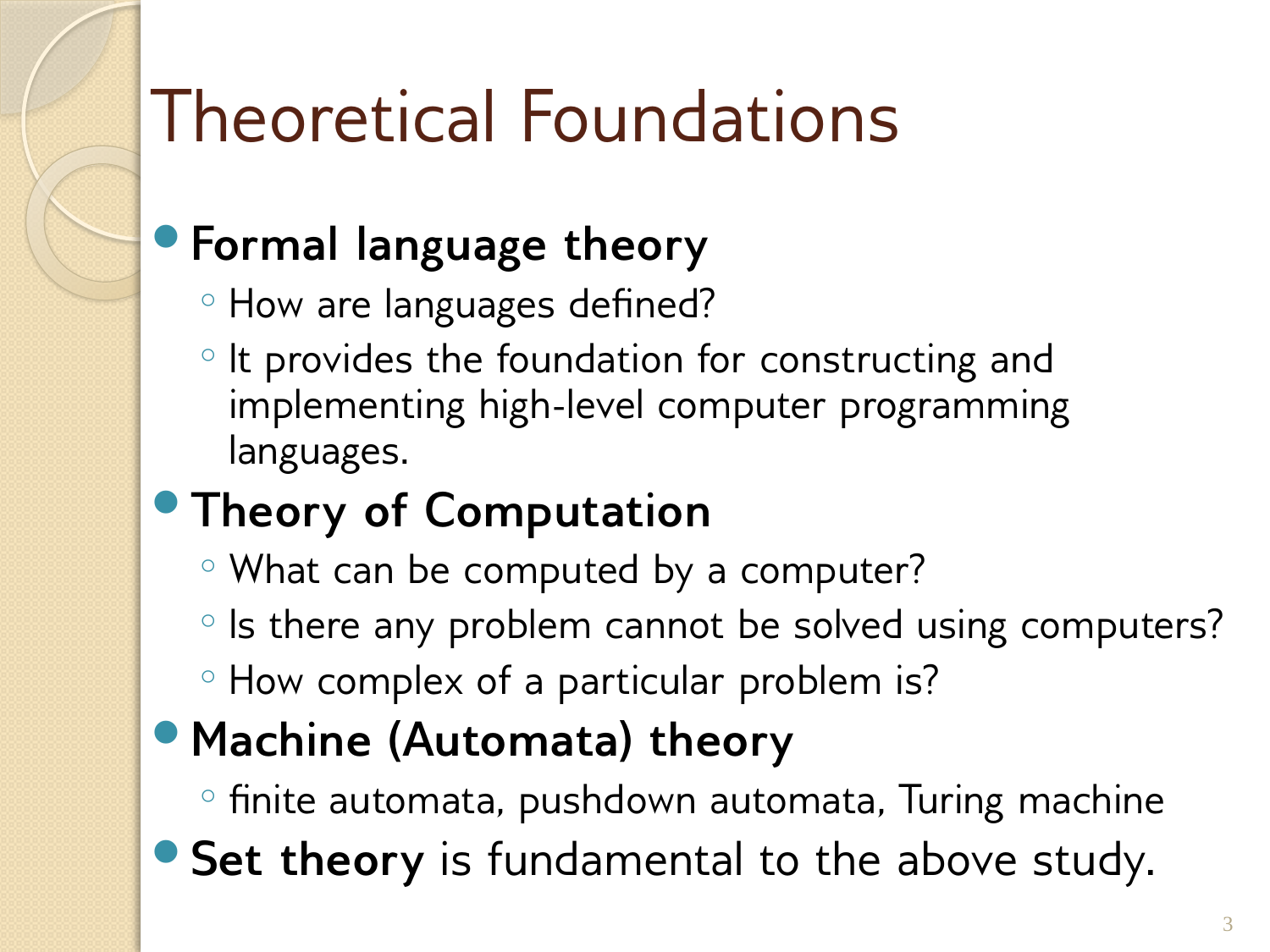

# Theoretical Foundations
Formal language theory
How are languages defined?
It provides the foundation for constructing and implementing high-level computer programming languages.
Theory of Computation
What can be computed by a computer?
Is there any problem cannot be solved using computers?
How complex of a particular problem is?
Machine (Automata) theory
finite automata, pushdown automata, Turing machine
Set theory is fundamental to the above study.
3